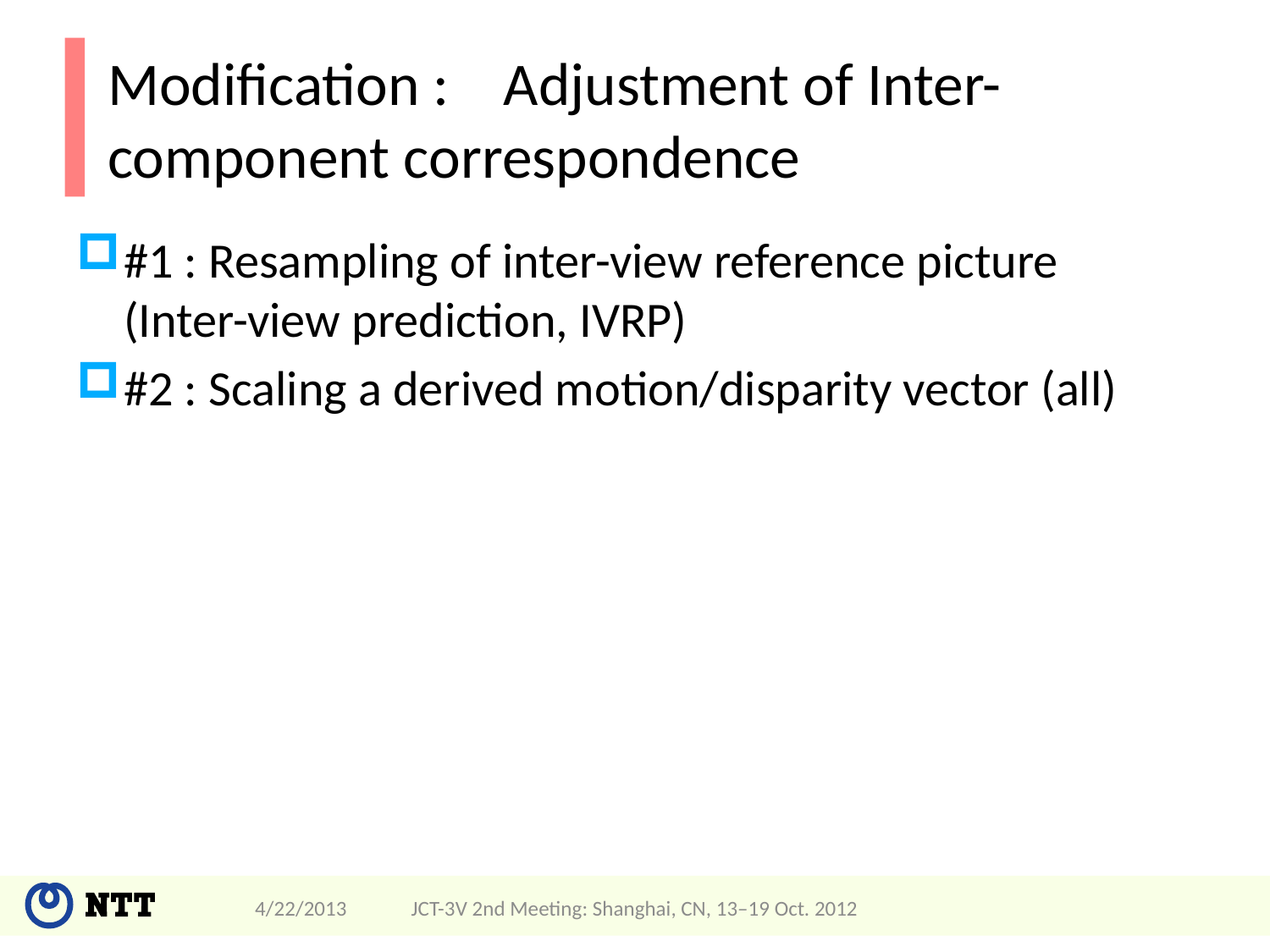

# Modification :	Adjustment of Inter-component correspondence
#1 : Resampling of inter-view reference picture  (Inter-view prediction, IVRP)
#2 : Scaling a derived motion/disparity vector (all)
4/22/2013
JCT-3V 2nd Meeting: Shanghai, CN, 13–19 Oct. 2012